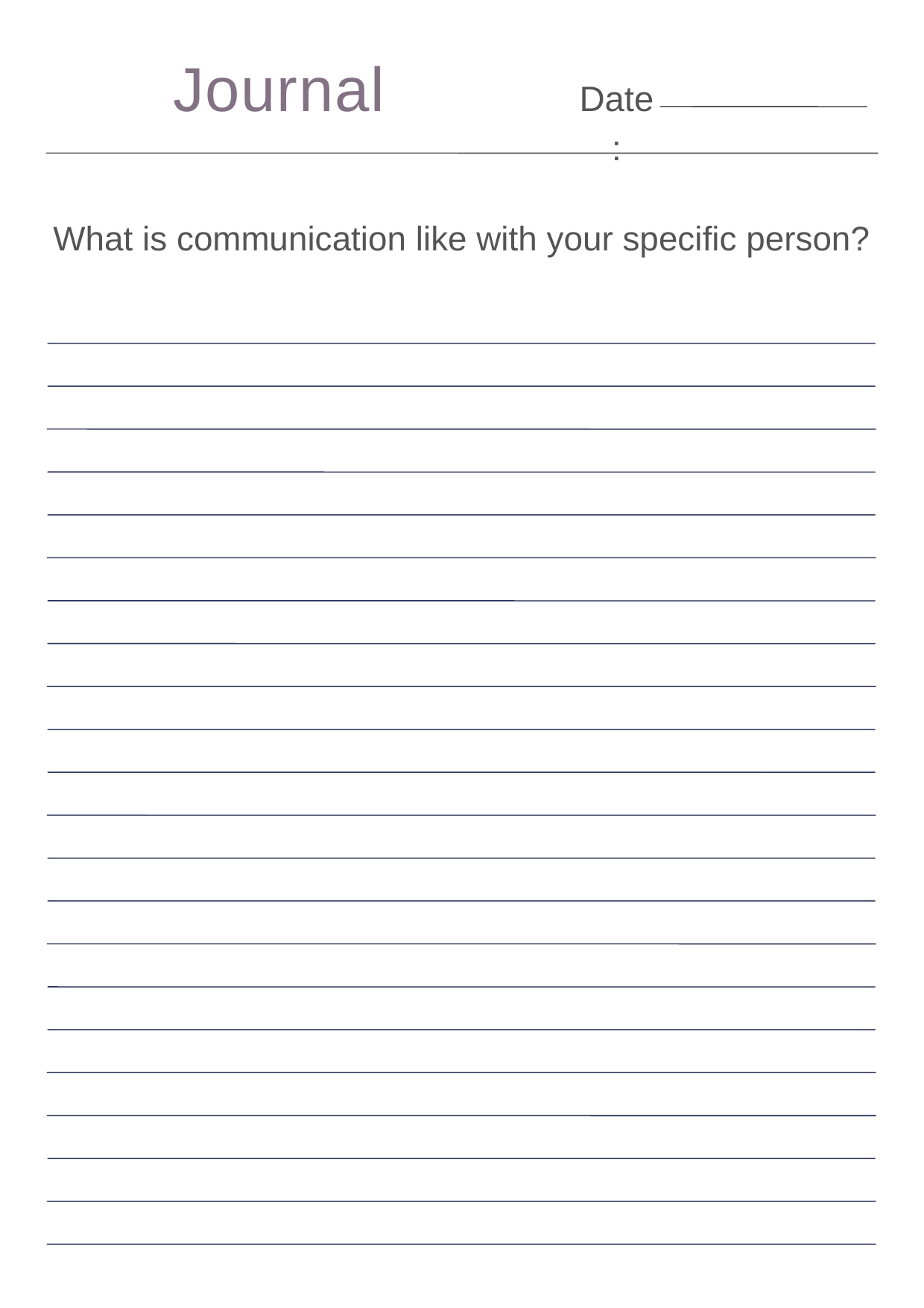

Journal
Date:

What is communication like with your specific person?